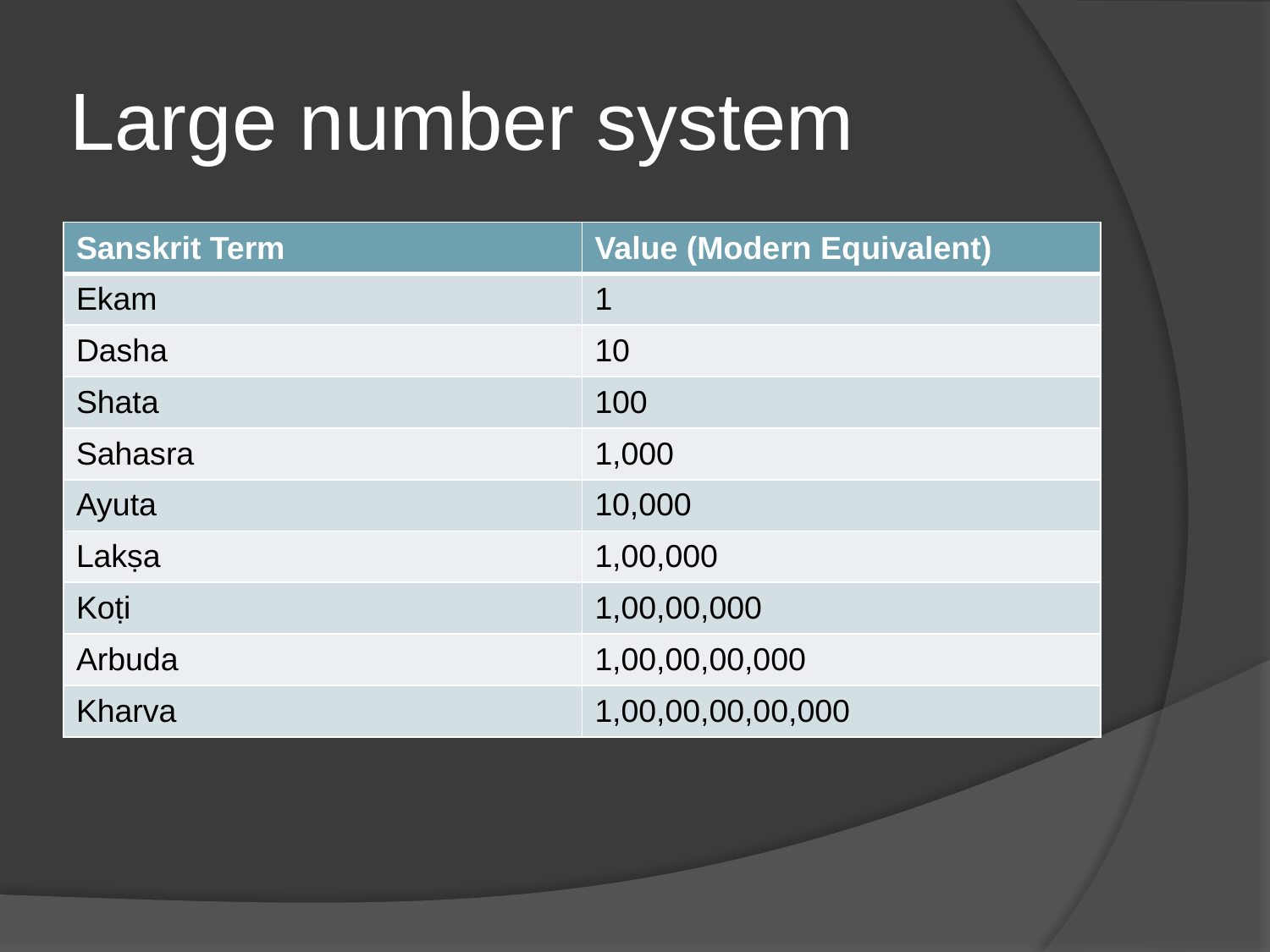

# Large number system
| Sanskrit Term | Value (Modern Equivalent) |
| --- | --- |
| Ekam | 1 |
| Dasha | 10 |
| Shata | 100 |
| Sahasra | 1,000 |
| Ayuta | 10,000 |
| Lakṣa | 1,00,000 |
| Koṭi | 1,00,00,000 |
| Arbuda | 1,00,00,00,000 |
| Kharva | 1,00,00,00,00,000 |